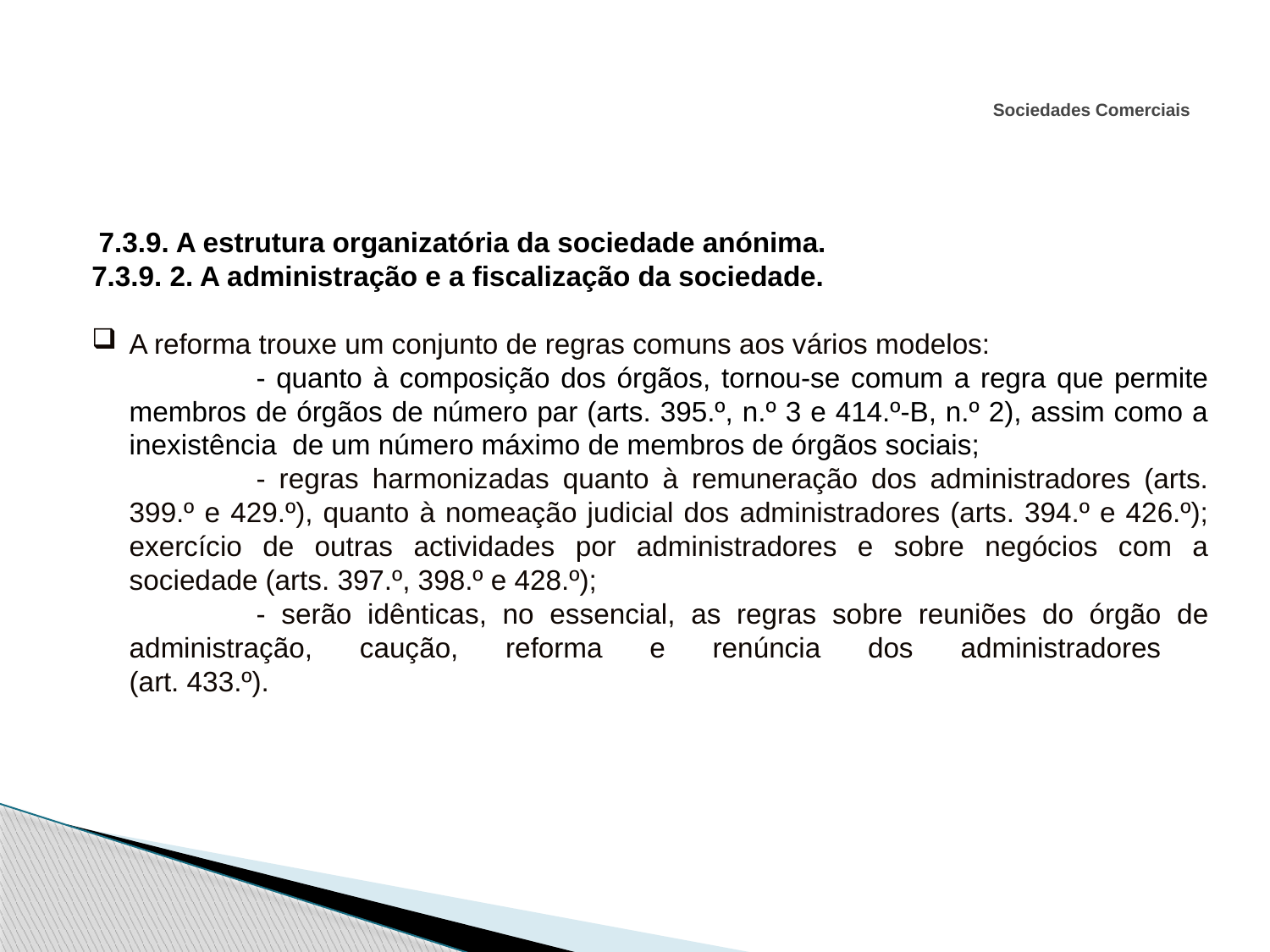

# Sociedades Comerciais
 7.3.9. A estrutura organizatória da sociedade anónima.
7.3.9. 2. A administração e a fiscalização da sociedade.

A reforma trouxe um conjunto de regras comuns aos vários modelos:
		- quanto à composição dos órgãos, tornou-se comum a regra que permite membros de órgãos de número par (arts. 395.º, n.º 3 e 414.º-B, n.º 2), assim como a inexistência  de um número máximo de membros de órgãos sociais;
		- regras harmonizadas quanto à remuneração dos administradores (arts. 399.º e 429.º), quanto à nomeação judicial dos administradores (arts. 394.º e 426.º); exercício de outras actividades por administradores e sobre negócios com a sociedade (arts. 397.º, 398.º e 428.º);
		- serão idênticas, no essencial, as regras sobre reuniões do órgão de administração, caução, reforma e renúncia dos administradores
(art. 433.º).